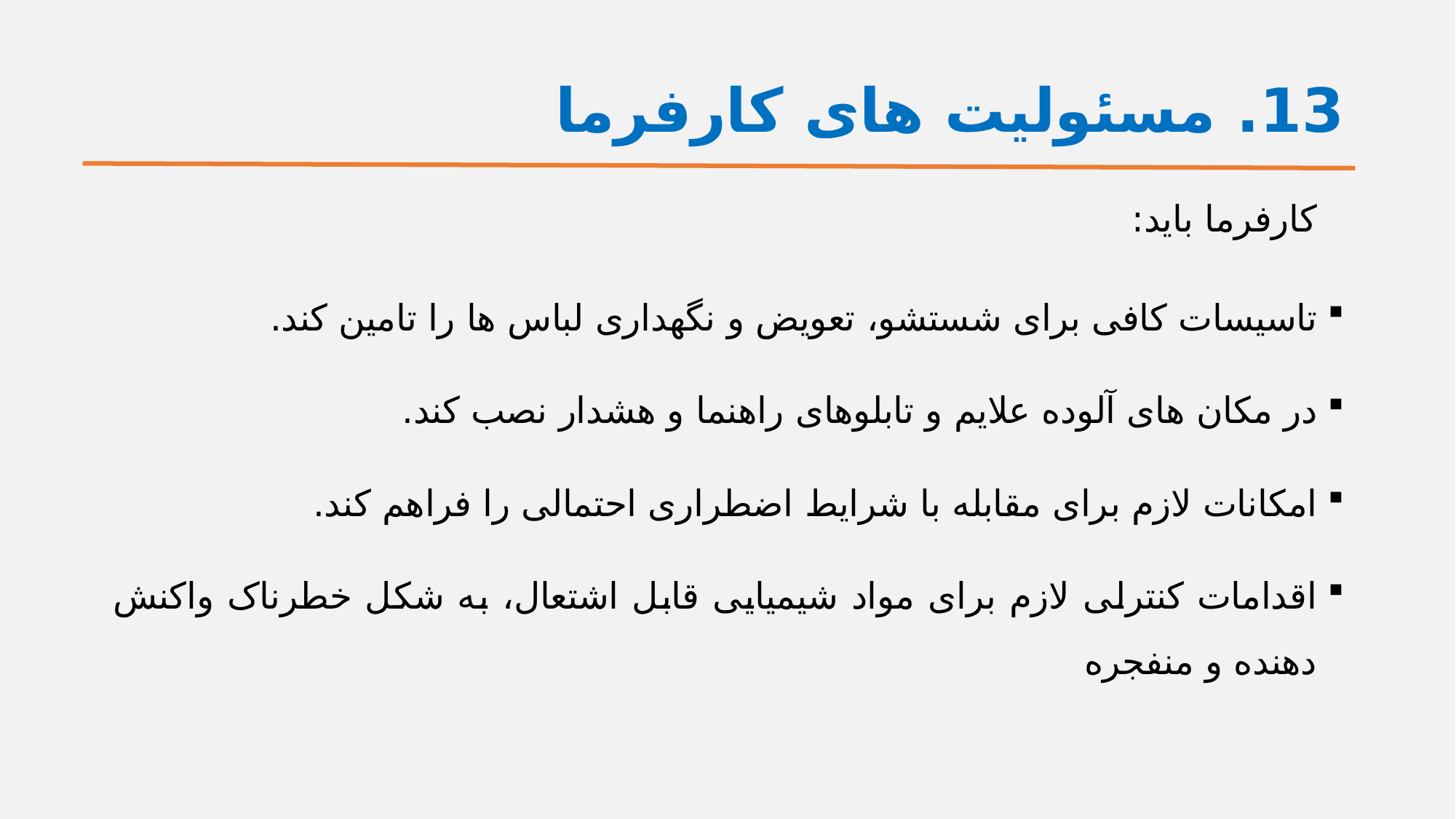

# 13. مسئولیت های کارفرما
کارفرما باید:
تاسیسات کافی برای شستشو، تعویض و نگهداری لباس ها را تامین کند.
در مکان های آلوده علایم و تابلوهای راهنما و هشدار نصب کند.
امکانات لازم برای مقابله با شرایط اضطراری احتمالی را فراهم کند.
اقدامات کنترلی لازم برای مواد شیمیایی قابل اشتعال، به شکل خطرناک واکنش دهنده و منفجره